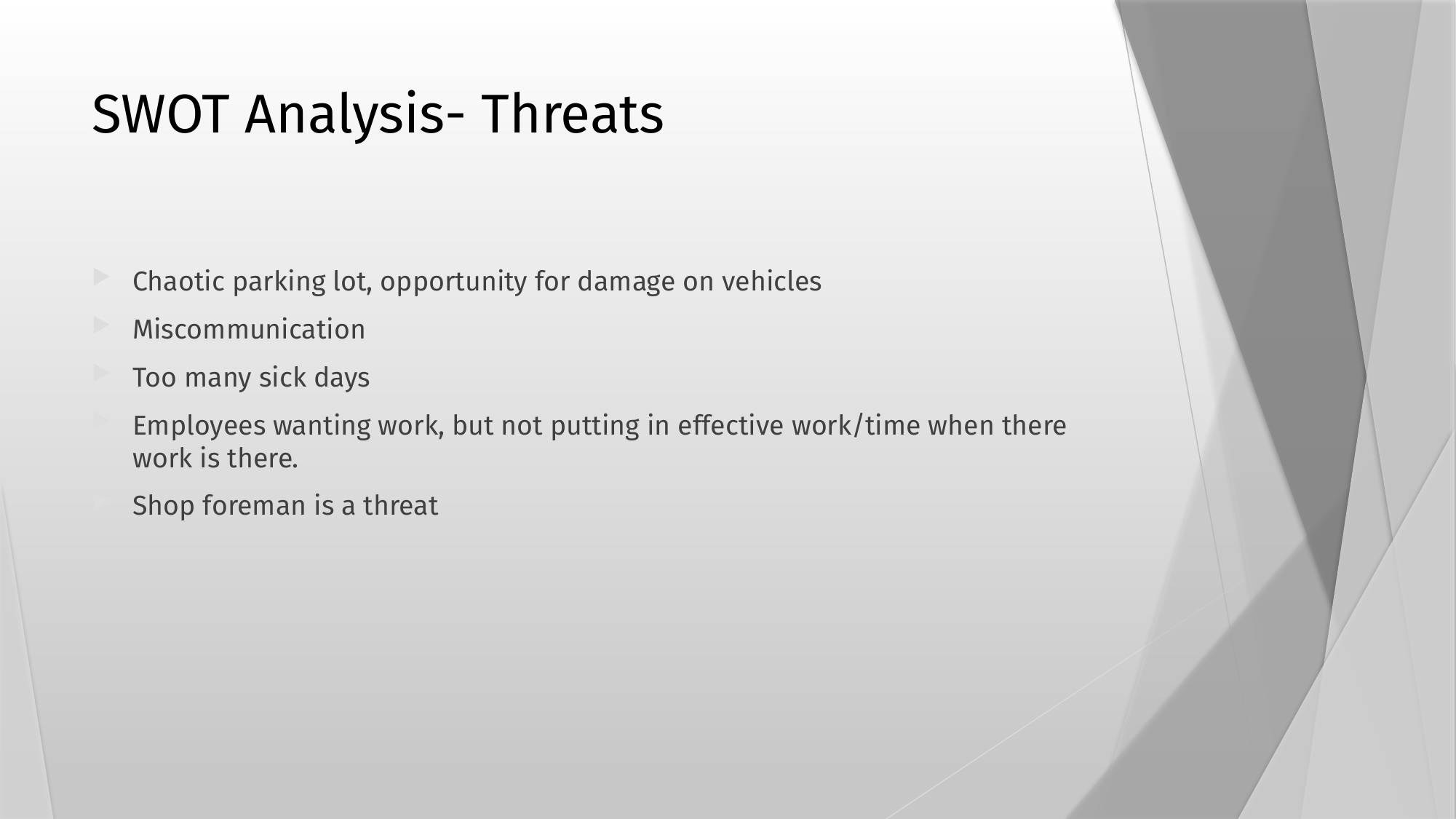

# SWOT Analysis- Threats
Chaotic parking lot, opportunity for damage on vehicles
Miscommunication
Too many sick days
Employees wanting work, but not putting in effective work/time when there work is there.
Shop foreman is a threat